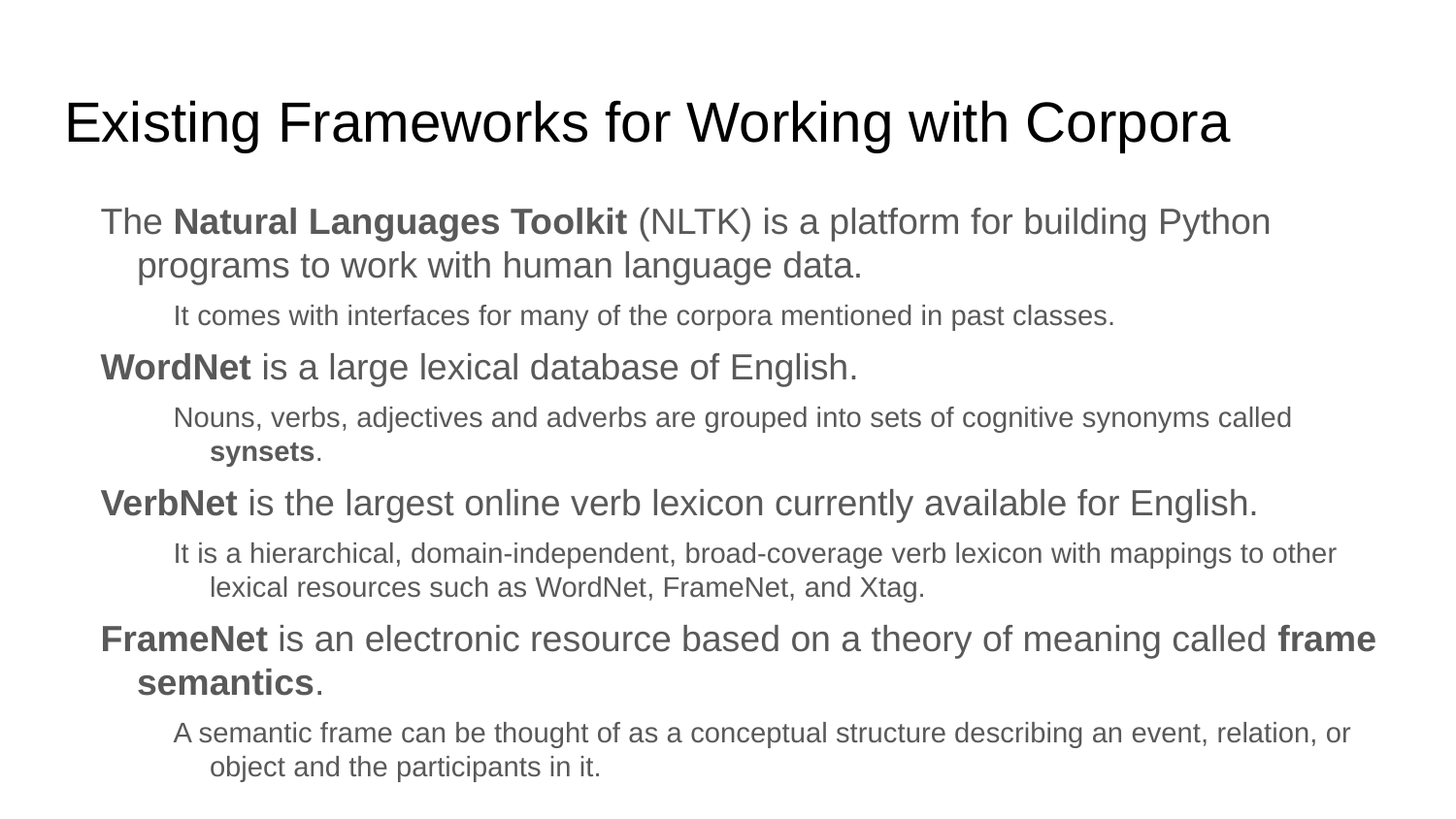

# Existing Frameworks for Working with Corpora
The Natural Languages Toolkit (NLTK) is a platform for building Python programs to work with human language data.
It comes with interfaces for many of the corpora mentioned in past classes.
WordNet is a large lexical database of English.
Nouns, verbs, adjectives and adverbs are grouped into sets of cognitive synonyms called synsets.
VerbNet is the largest online verb lexicon currently available for English.
It is a hierarchical, domain-independent, broad-coverage verb lexicon with mappings to other lexical resources such as WordNet, FrameNet, and Xtag.
FrameNet is an electronic resource based on a theory of meaning called frame semantics.
A semantic frame can be thought of as a conceptual structure describing an event, relation, or object and the participants in it.